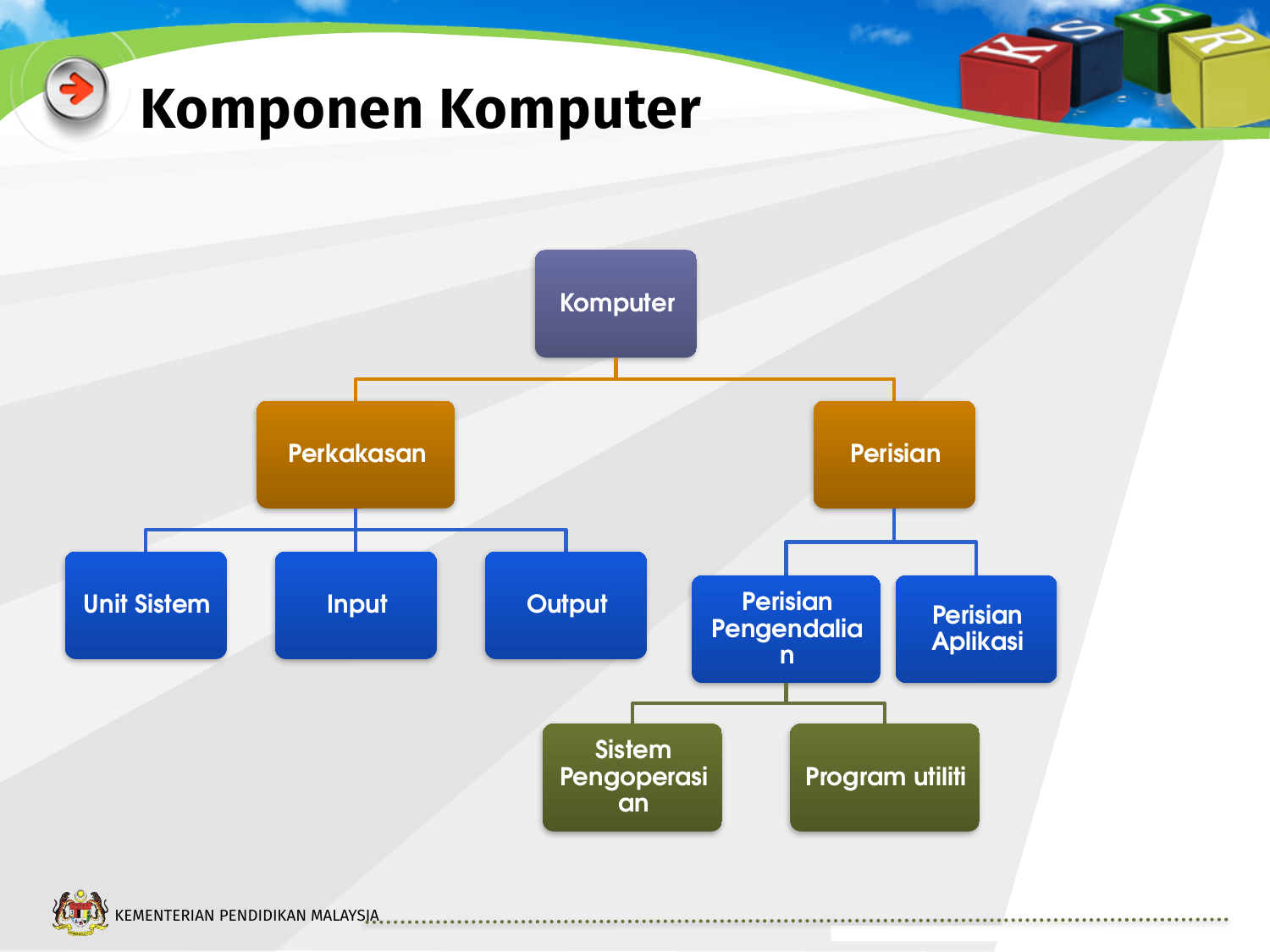

# Komponen Komputer
Komputer
Perkakasan
Unit Sistem
Input
Output
Perisian
Perisian Aplikasi
Perisian Pengendalian
Sistem Pengoperasian
Program utiliti